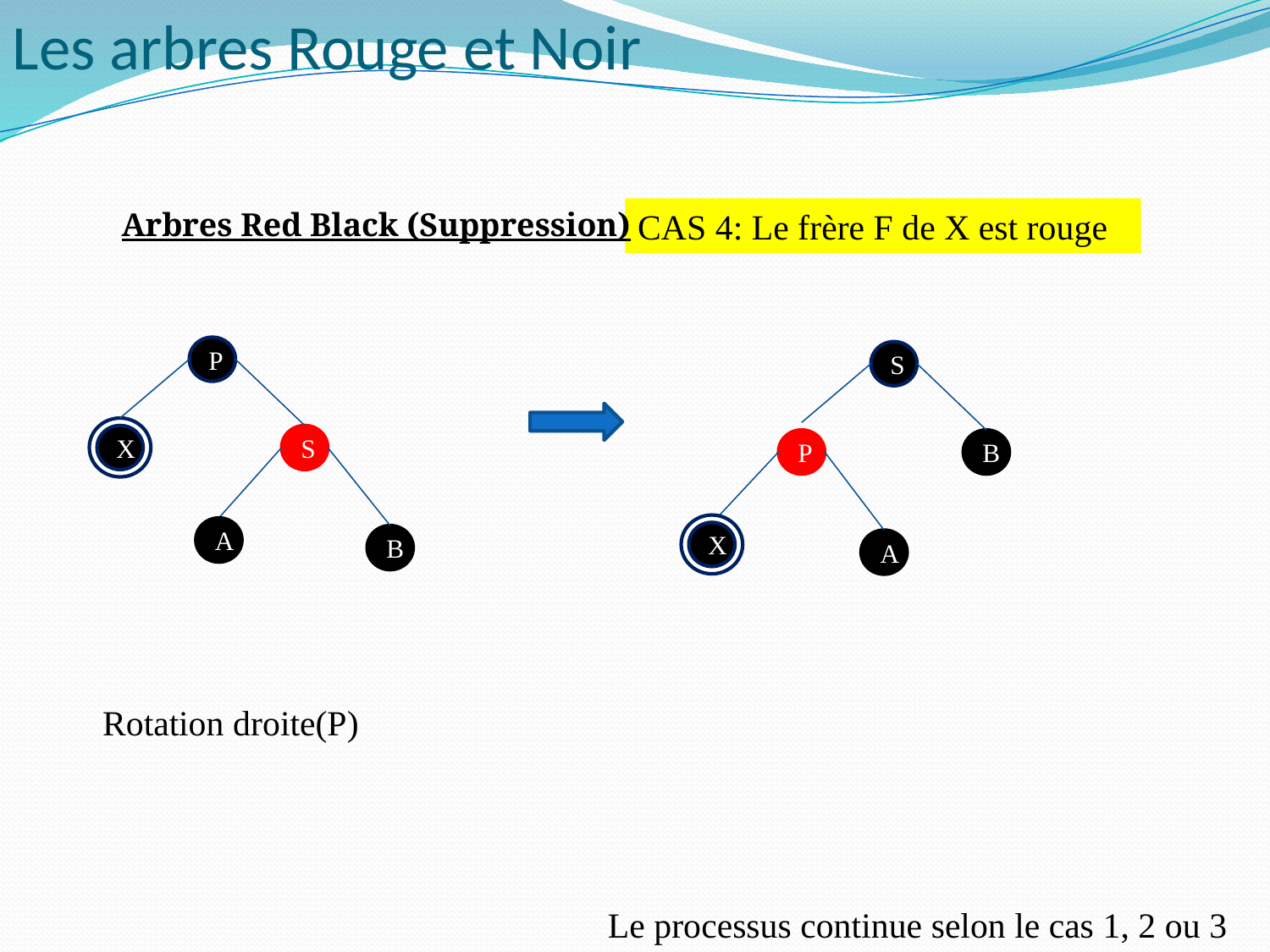

Les arbres Rouge et Noir
Arbres Red Black (Suppression)
CAS 4: Le frère F de X est rouge
P
P
X
S
A
B
S
P
B
P
X
A

Rotation droite(P)
Le processus continue selon le cas 1, 2 ou 3